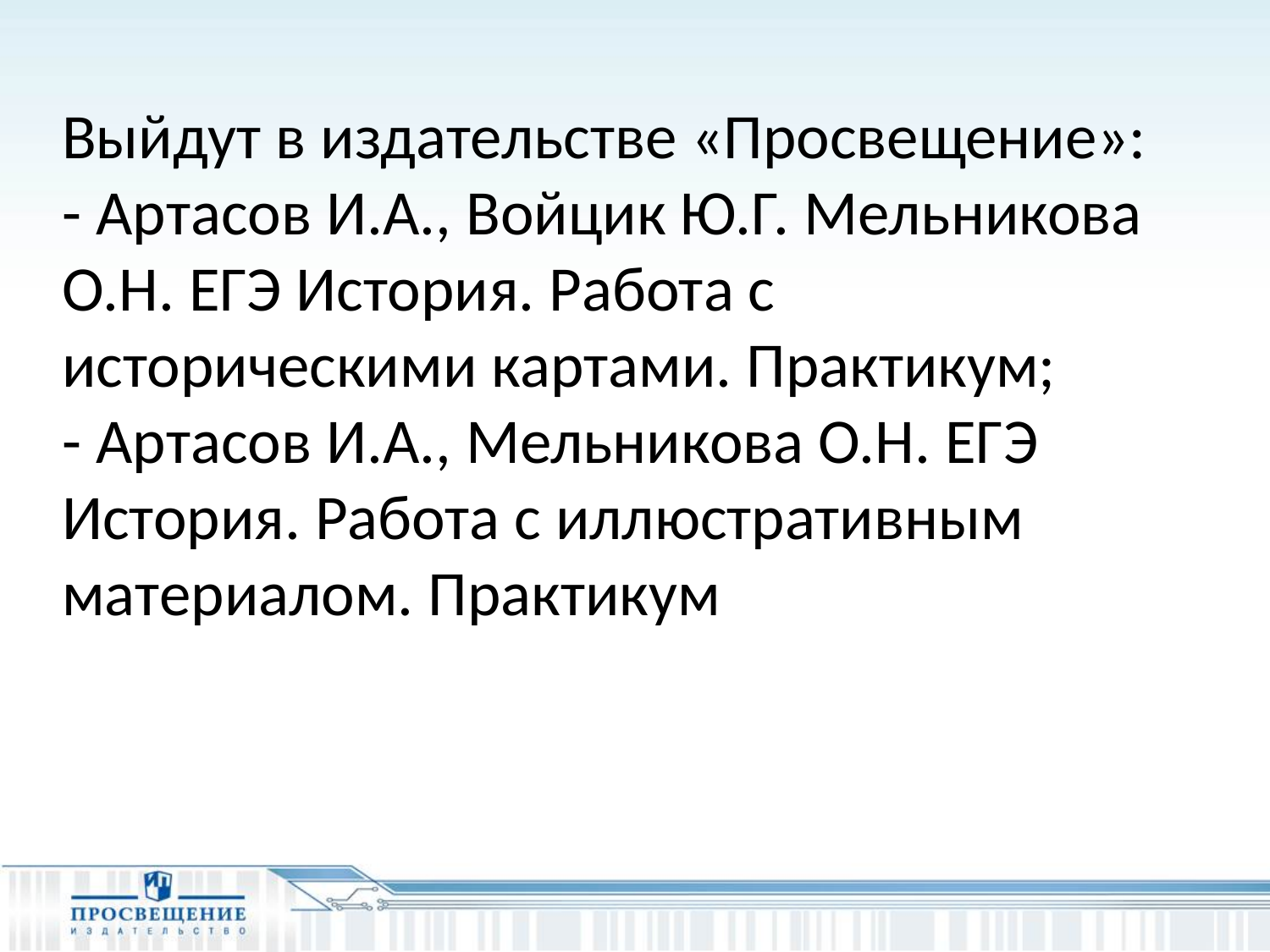

Выйдут в издательстве «Просвещение»:
- Артасов И.А., Войцик Ю.Г. Мельникова О.Н. ЕГЭ История. Работа с историческими картами. Практикум;
- Артасов И.А., Мельникова О.Н. ЕГЭ История. Работа с иллюстративным материалом. Практикум